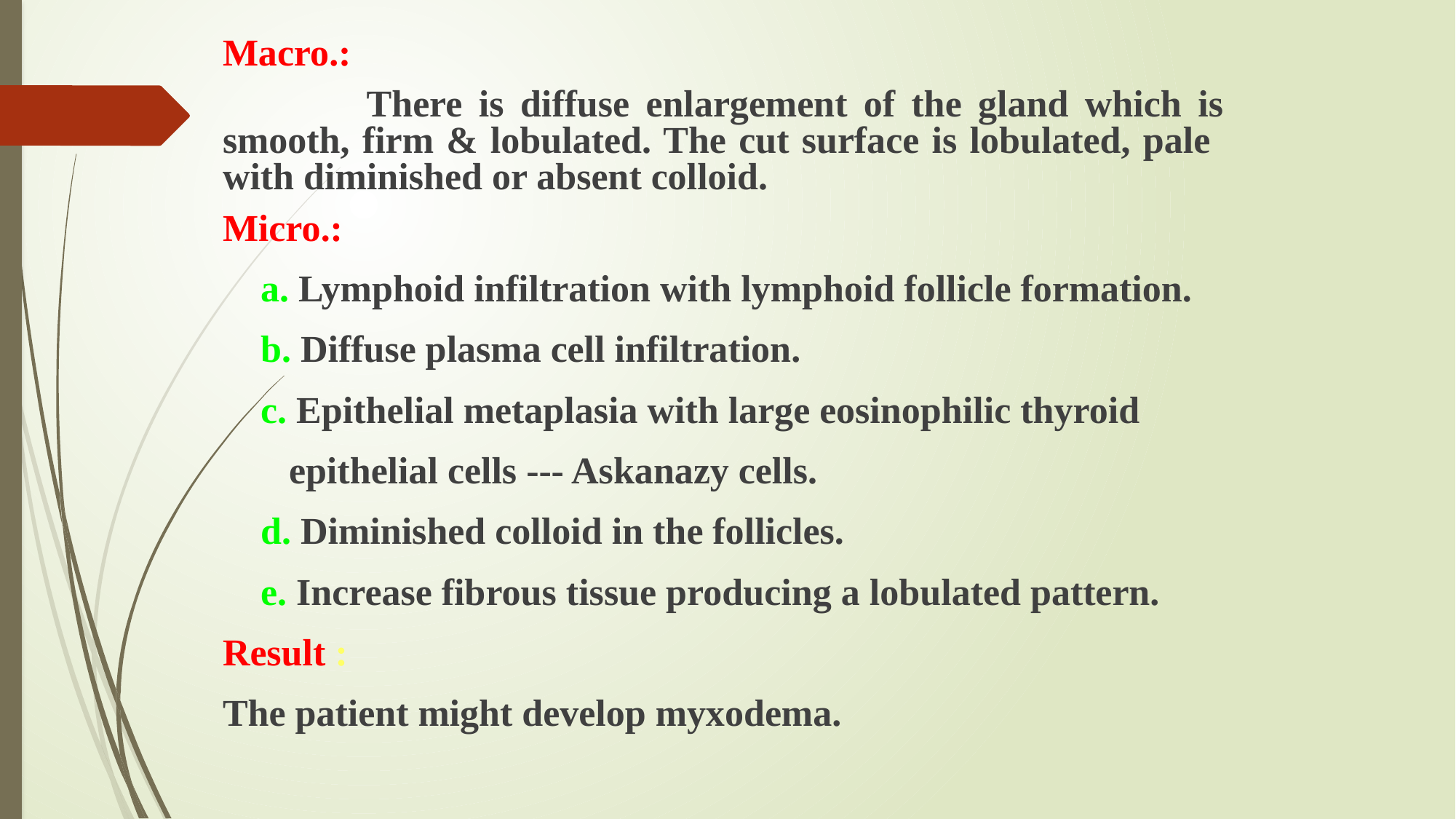

Macro.:
     	There is diffuse enlargement of the gland which is smooth, firm & lobulated. The cut surface is lobulated, pale  with diminished or absent colloid.
Micro.:
    a. Lymphoid infiltration with lymphoid follicle formation.
    b. Diffuse plasma cell infiltration.
    c. Epithelial metaplasia with large eosinophilic thyroid
       epithelial cells --- Askanazy cells.
    d. Diminished colloid in the follicles.
    e. Increase fibrous tissue producing a lobulated pattern.
Result :
The patient might develop myxodema.